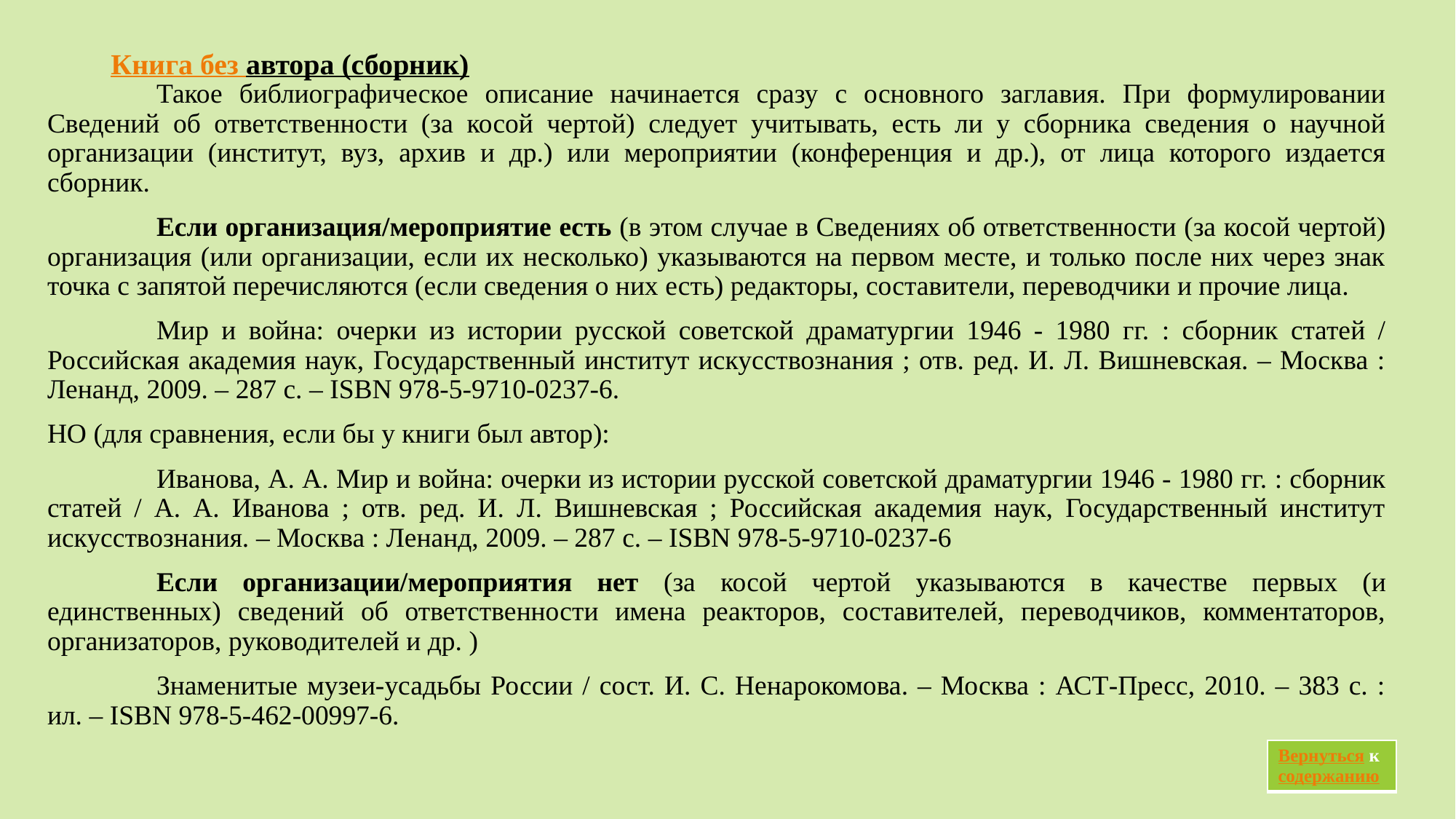

# Книга без автора (сборник)
	Такое библиографическое описание начинается сразу с основного заглавия. При формулировании Сведений об ответственности (за косой чертой) следует учитывать, есть ли у сборника сведения о научной организации (институт, вуз, архив и др.) или мероприятии (конференция и др.), от лица которого издается сборник.
	Если организация/мероприятие есть (в этом случае в Сведениях об ответственности (за косой чертой) организация (или организации, если их несколько) указываются на первом месте, и только после них через знак точка с запятой перечисляются (если сведения о них есть) редакторы, составители, переводчики и прочие лица.
	Мир и война: очерки из истории русской советской драматургии 1946 - 1980 гг. : сборник статей / Российская академия наук, Государственный институт искусствознания ; отв. ред. И. Л. Вишневская. – Москва : Ленанд, 2009. – 287 с. – ISBN 978-5-9710-0237-6.
НО (для сравнения, если бы у книги был автор):
	Иванова, А. А. Мир и война: очерки из истории русской советской драматургии 1946 - 1980 гг. : сборник статей / А. А. Иванова ; отв. ред. И. Л. Вишневская ; Российская академия наук, Государственный институт искусствознания. – Москва : Ленанд, 2009. – 287 с. – ISBN 978-5-9710-0237-6
	Если организации/мероприятия нет (за косой чертой указываются в качестве первых (и единственных) сведений об ответственности имена реакторов, составителей, переводчиков, комментаторов, организаторов, руководителей и др. )
	Знаменитые музеи-усадьбы России / сост. И. С. Ненарокомова. – Москва : АСТ-Пресс, 2010. – 383 с. : ил. – ISBN 978-5-462-00997-6.
| Вернуться к содержанию |
| --- |